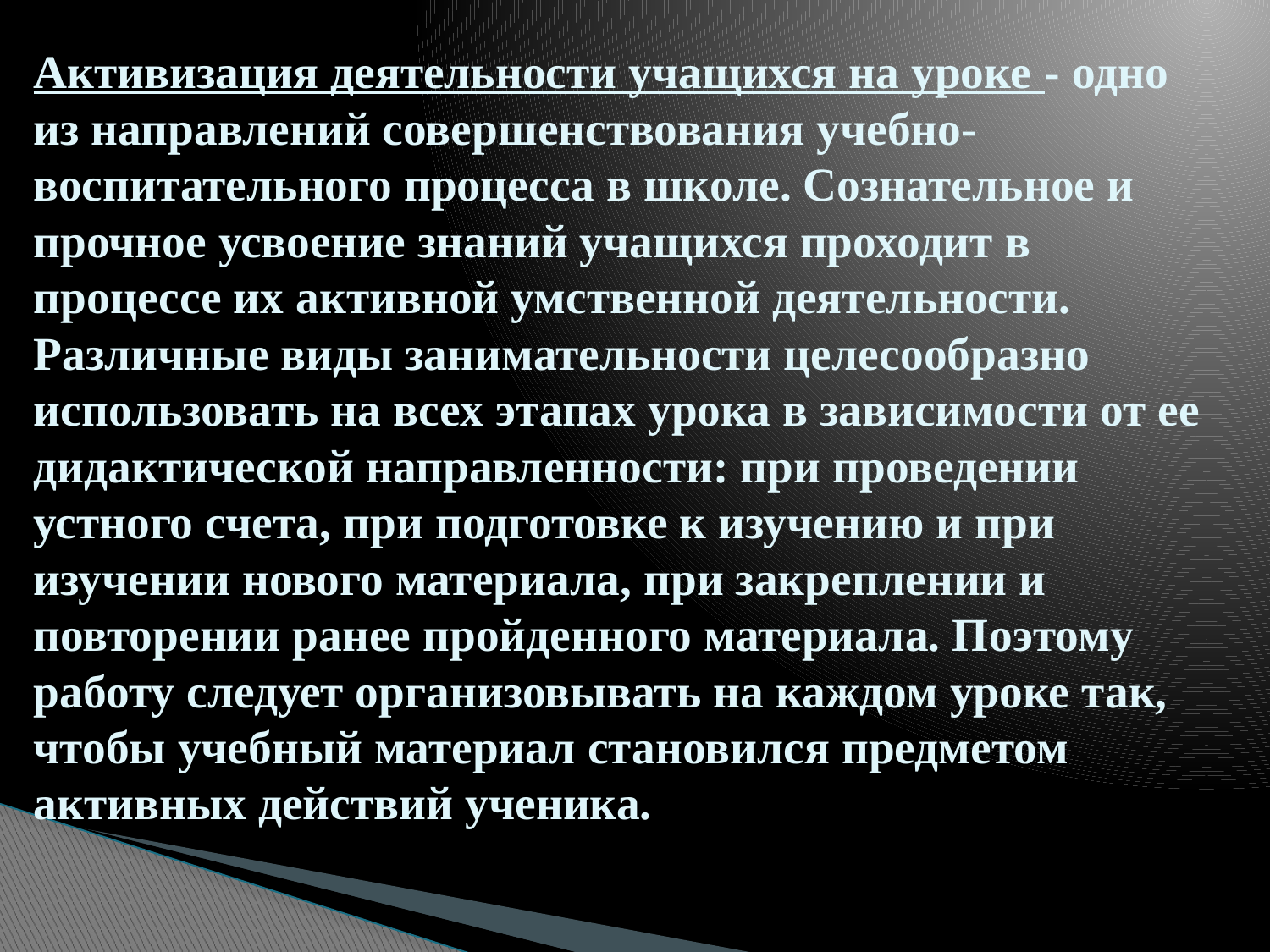

# Активизация деятельности учащихся на уроке - одно из направлений совершенствования учебно-воспитательного процесса в школе. Сознательное и прочное усвоение знаний учащихся проходит в процессе их активной умственной деятельности. Различные виды занимательности целесообразно использовать на всех этапах урока в зависимости от ее дидактической направленности: при проведении устного счета, при подготовке к изучению и при изучении нового материала, при закреплении и повторении ранее пройденного материала. Поэтому работу следует организовывать на каждом уроке так, чтобы учебный материал становился предметом активных действий ученика.